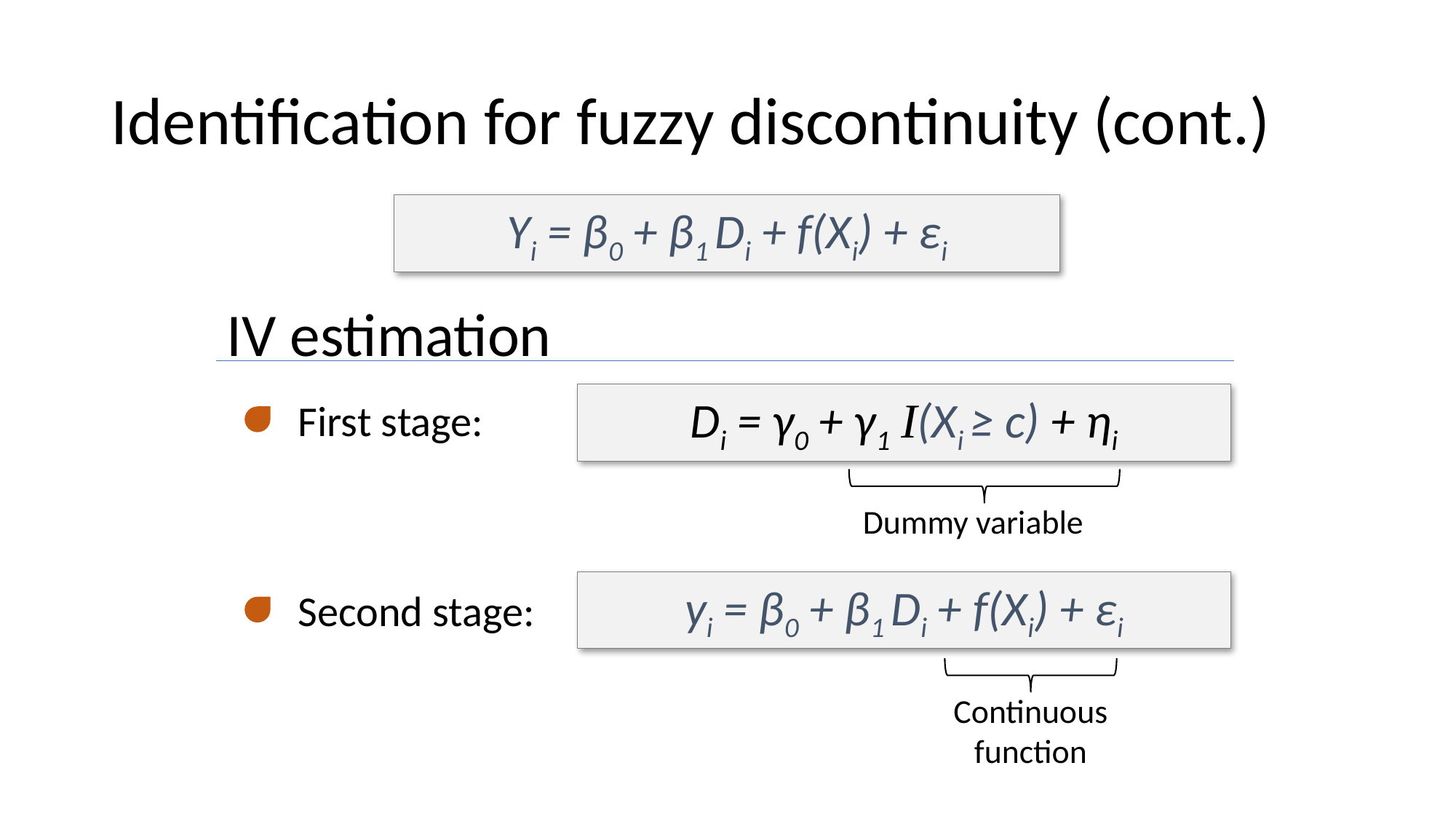

# Identification for fuzzy discontinuity (cont.)
Yi = β0 + β1 Di + f(Xi) + εi
IV estimation

Di = γ0 + γ1 I(Xi ≥ c) + ηi
First stage:

Dummy variable
yi = β0 + β1 Di + f(Xi) + εi
Second stage:

Continuous function